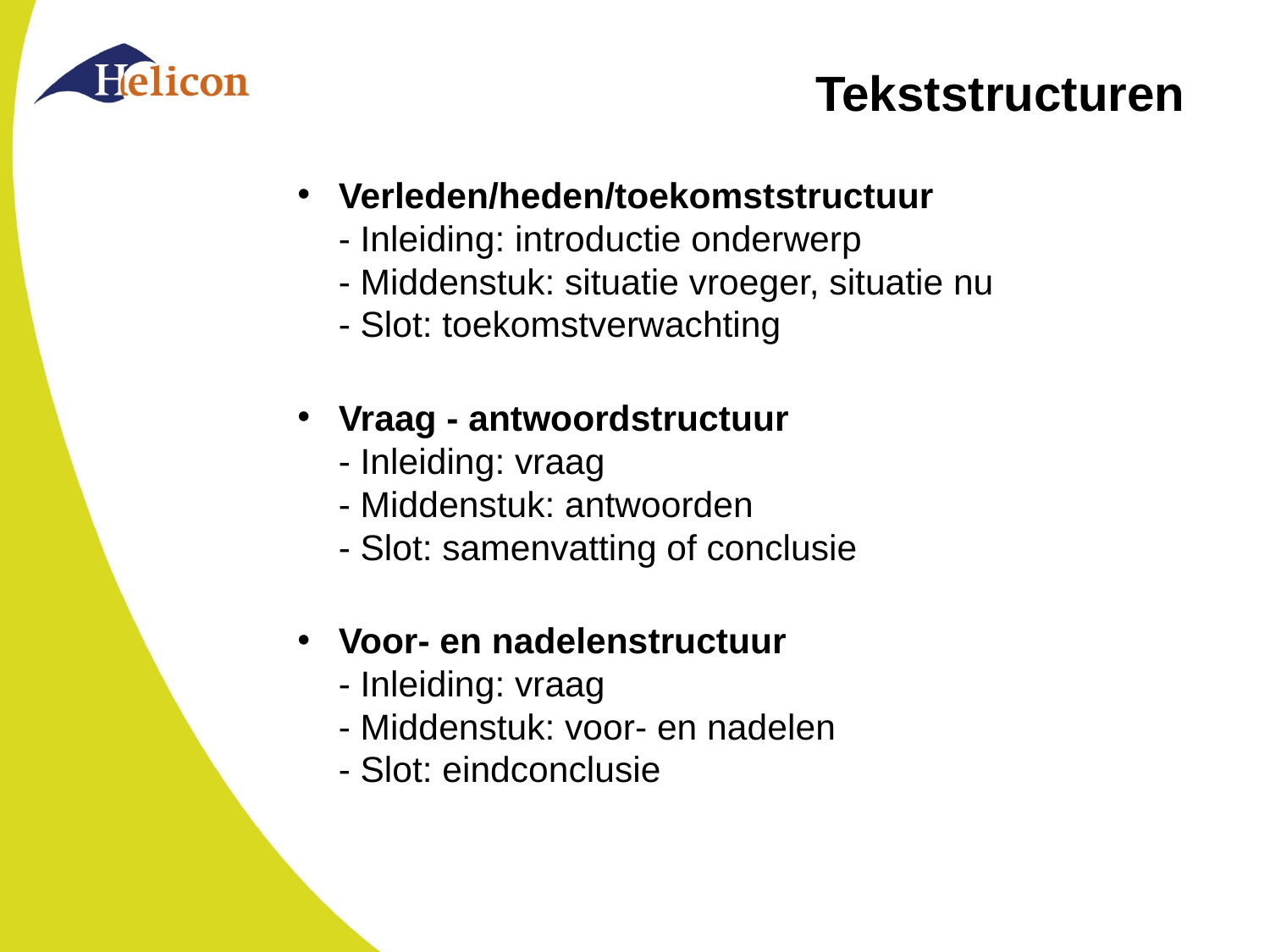

# Tekststructuren
Verleden/heden/toekomststructuur
- Inleiding: introductie onderwerp
- Middenstuk: situatie vroeger, situatie nu
- Slot: toekomstverwachting
Vraag - antwoordstructuur
- Inleiding: vraag
- Middenstuk: antwoorden
- Slot: samenvatting of conclusie
Voor- en nadelenstructuur
- Inleiding: vraag
- Middenstuk: voor- en nadelen
- Slot: eindconclusie